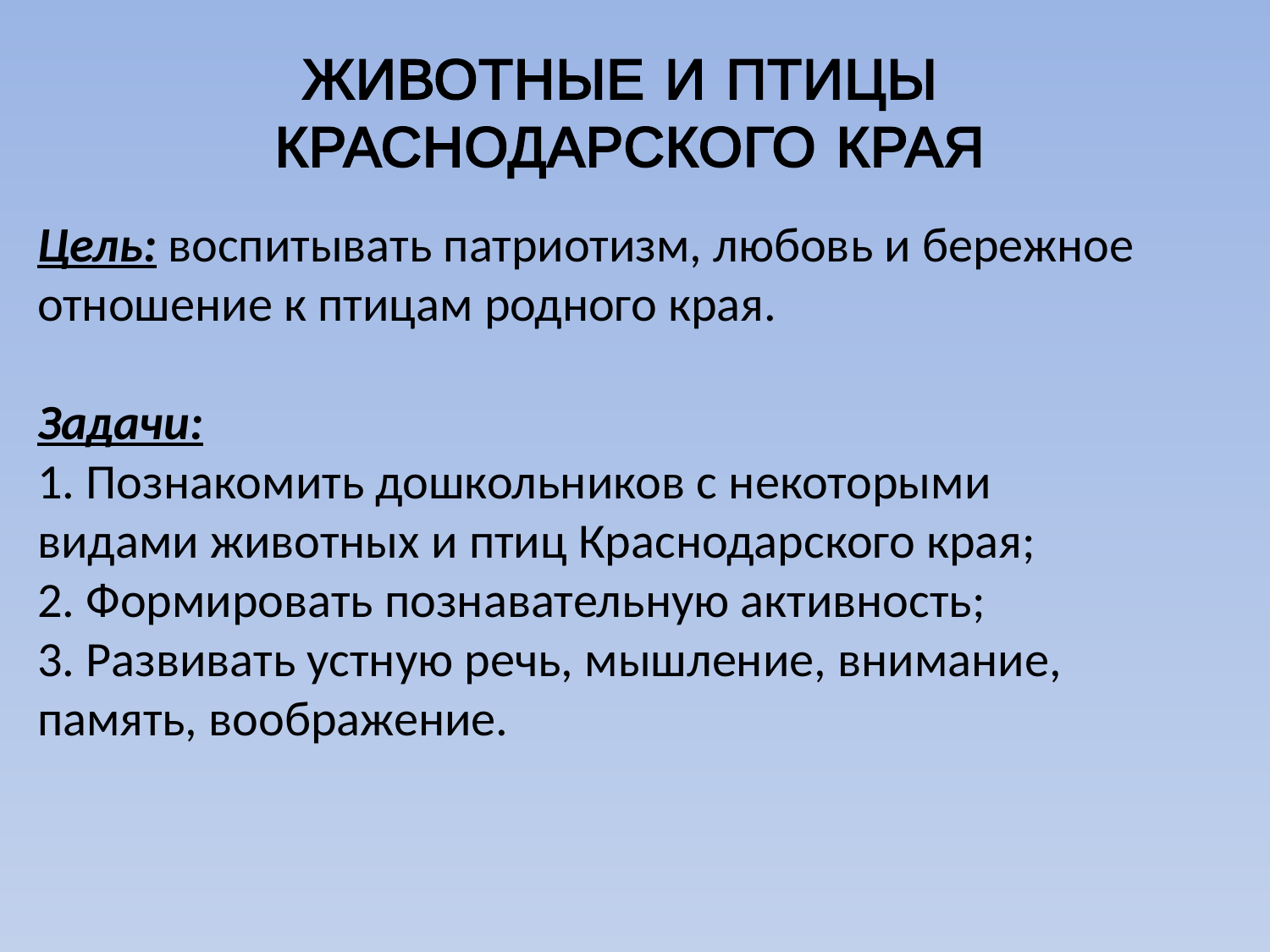

ЖИВОТНЫЕ И ПТИЦЫ
КРАСНОДАРСКОГО КРАЯ
Цель: воспитывать патриотизм, любовь и бережное отношение к птицам родного края.

Задачи:
1. Познакомить дошкольников с некоторыми
видами животных и птиц Краснодарского края;
2. Формировать познавательную активность;
3. Развивать устную речь, мышление, внимание, память, воображение.